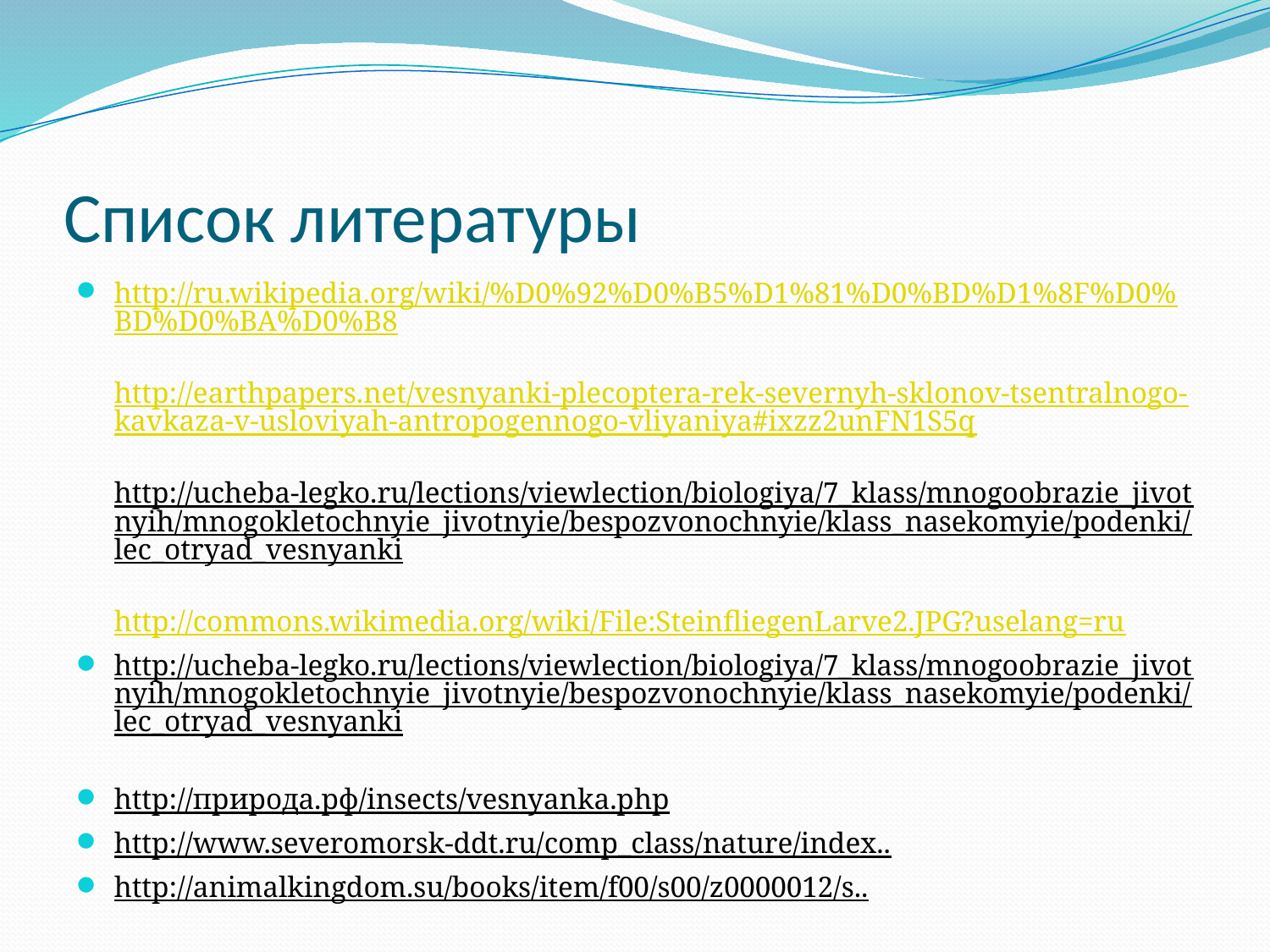

# Список литературы
http://ru.wikipedia.org/wiki/%D0%92%D0%B5%D1%81%D0%BD%D1%8F%D0%BD%D0%BA%D0%B8
http://earthpapers.net/vesnyanki-plecoptera-rek-severnyh-sklonov-tsentralnogo-kavkaza-v-usloviyah-antropogennogo-vliyaniya#ixzz2unFN1S5q
http://ucheba-legko.ru/lections/viewlection/biologiya/7_klass/mnogoobrazie_jivotnyih/mnogokletochnyie_jivotnyie/bespozvonochnyie/klass_nasekomyie/podenki/lec_otryad_vesnyanki
http://commons.wikimedia.org/wiki/File:SteinfliegenLarve2.JPG?uselang=ru
http://ucheba-legko.ru/lections/viewlection/biologiya/7_klass/mnogoobrazie_jivotnyih/mnogokletochnyie_jivotnyie/bespozvonochnyie/klass_nasekomyie/podenki/lec_otryad_vesnyanki
http://природа.рф/insects/vesnyanka.php
http://www.severomorsk-ddt.ru/comp_class/nature/index..
http://animalkingdom.su/books/item/f00/s00/z0000012/s..